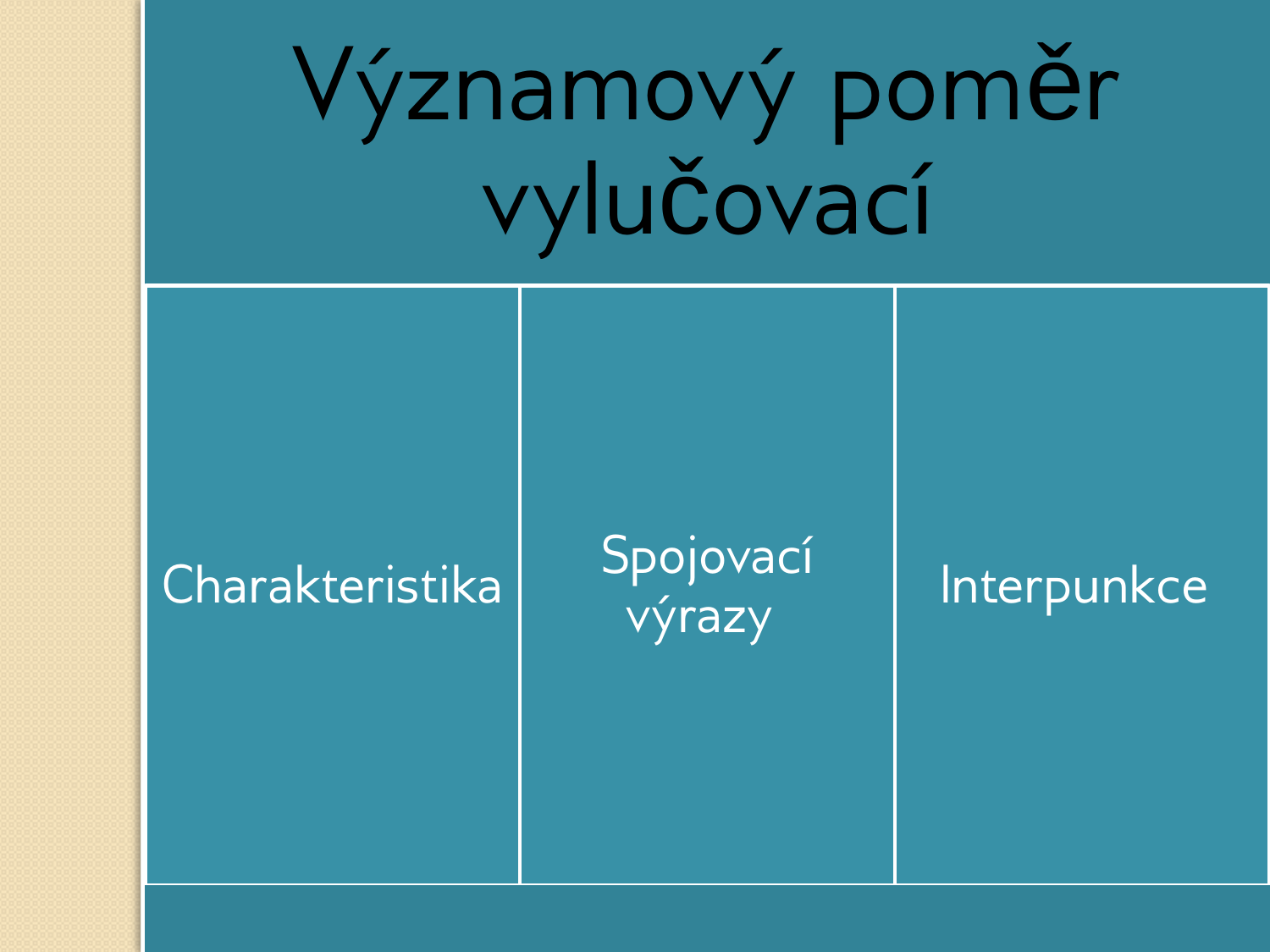

Významový poměr vylučovací
Charakteristika
Spojovací výrazy
Interpunkce